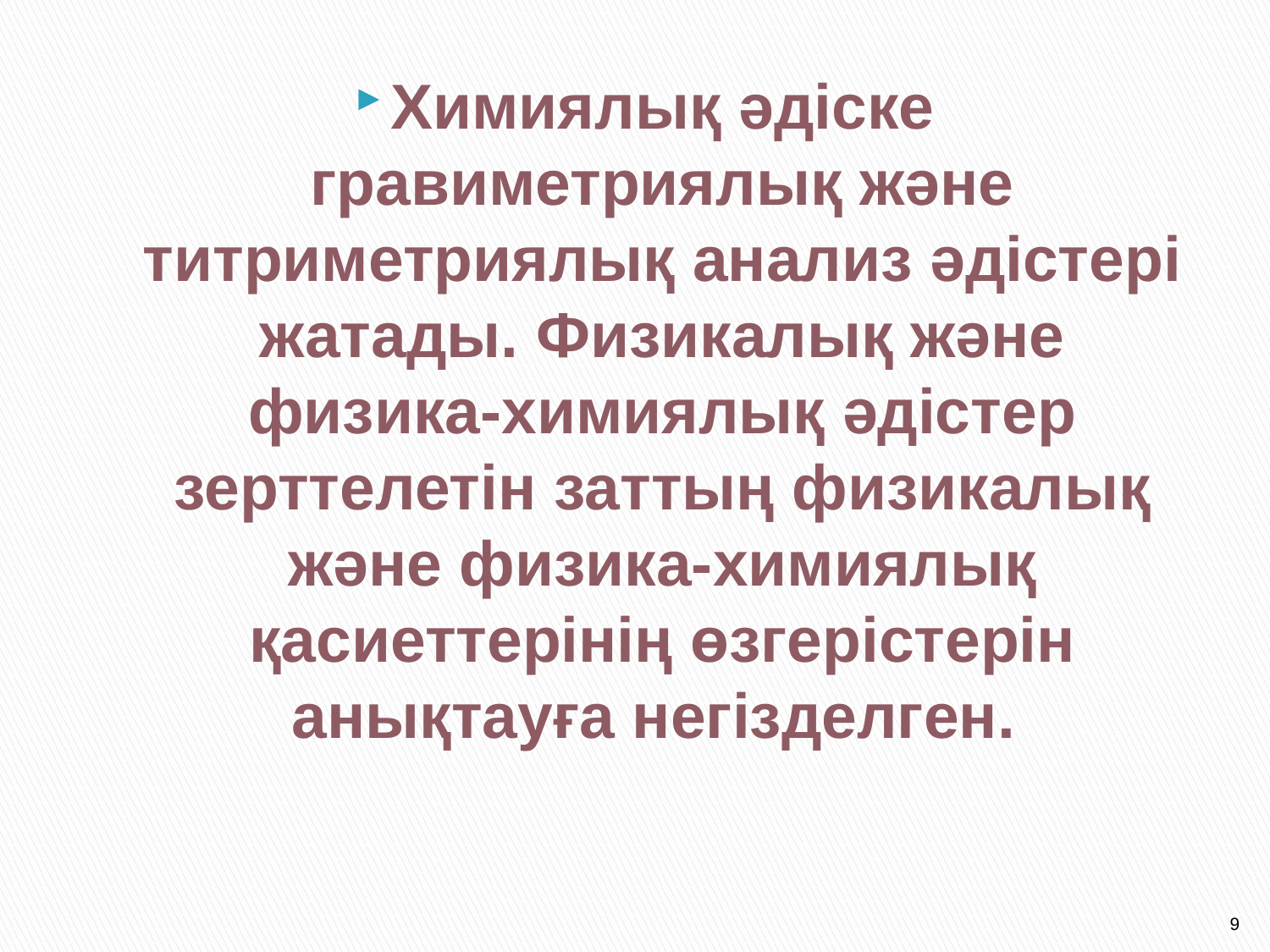

Химиялық әдіске гравиметриялық және титриметриялық анализ әдістері жатады. Физикалық және физика-химиялық әдістер зерттелетін заттың физикалық және физика-химиялық қасиеттерінің өзгерістерін анықтауға негізделген.
9